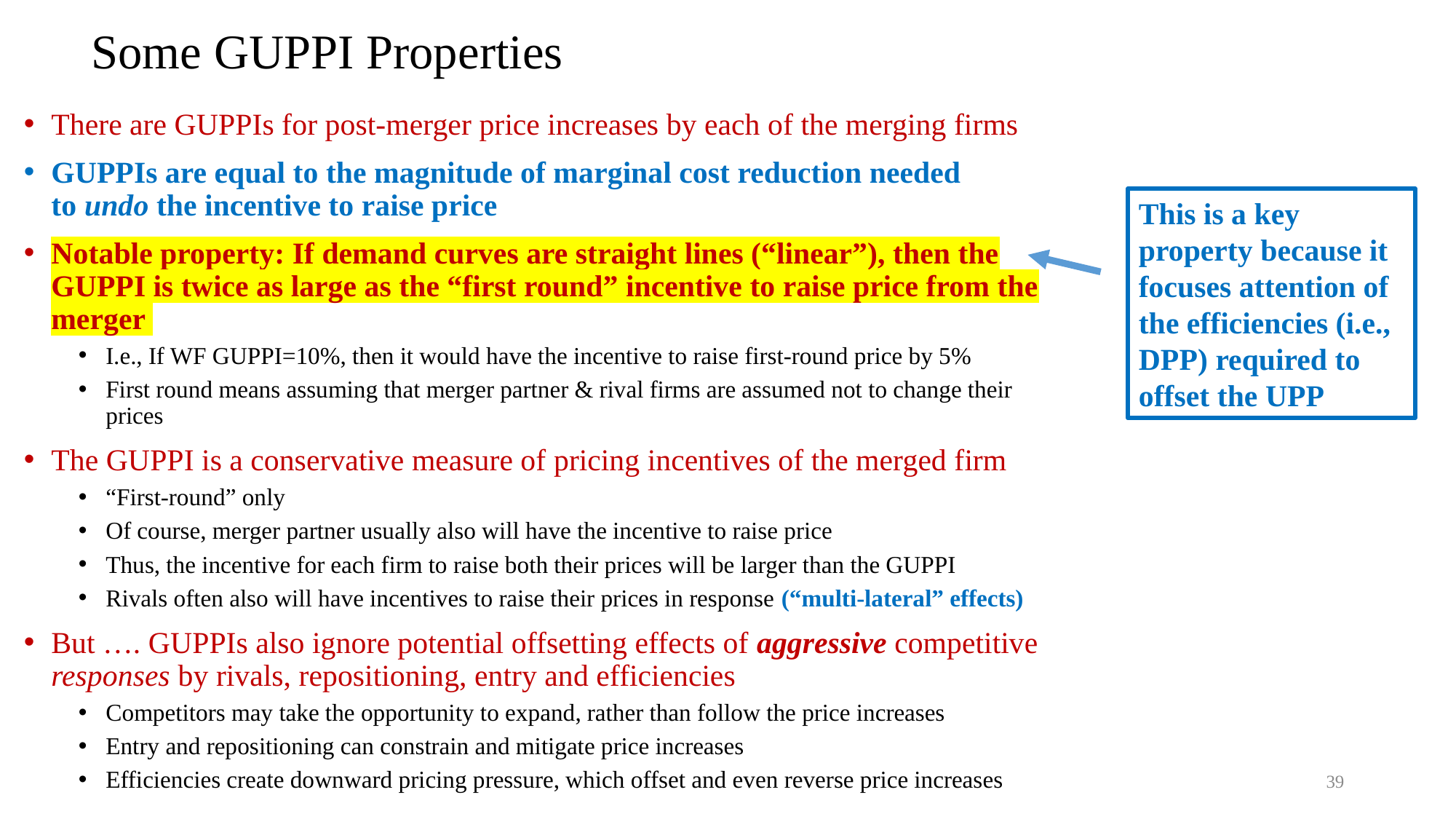

# Some GUPPI Properties
There are GUPPIs for post-merger price increases by each of the merging firms
GUPPIs are equal to the magnitude of marginal cost reduction needed
to undo the incentive to raise price
Notable property: If demand curves are straight lines (“linear”), then the GUPPI is twice as large as the “first round” incentive to raise price from the merger
I.e., If WF GUPPI=10%, then it would have the incentive to raise first-round price by 5%
First round means assuming that merger partner & rival firms are assumed not to change their prices
The GUPPI is a conservative measure of pricing incentives of the merged firm
“First-round” only
Of course, merger partner usually also will have the incentive to raise price
Thus, the incentive for each firm to raise both their prices will be larger than the GUPPI
Rivals often also will have incentives to raise their prices in response (“multi-lateral” effects)
But …. GUPPIs also ignore potential offsetting effects of aggressive competitive responses by rivals, repositioning, entry and efficiencies
Competitors may take the opportunity to expand, rather than follow the price increases
Entry and repositioning can constrain and mitigate price increases
Efficiencies create downward pricing pressure, which offset and even reverse price increases
This is a key property because it focuses attention of the efficiencies (i.e., DPP) required to offset the UPP
39